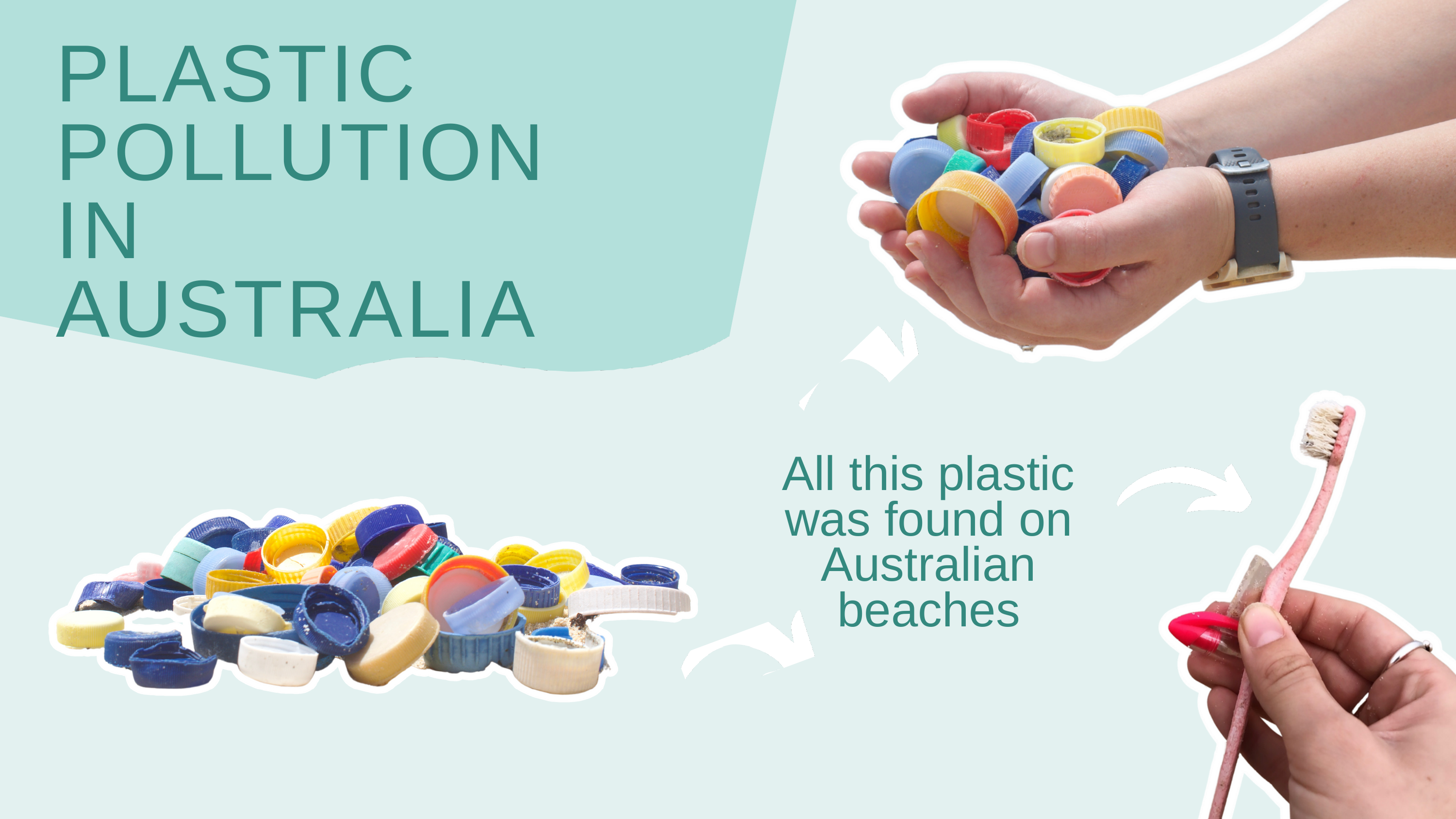

PLASTIC POLLUTION IN AUSTRALIA

All this plastic was found on Australian beaches